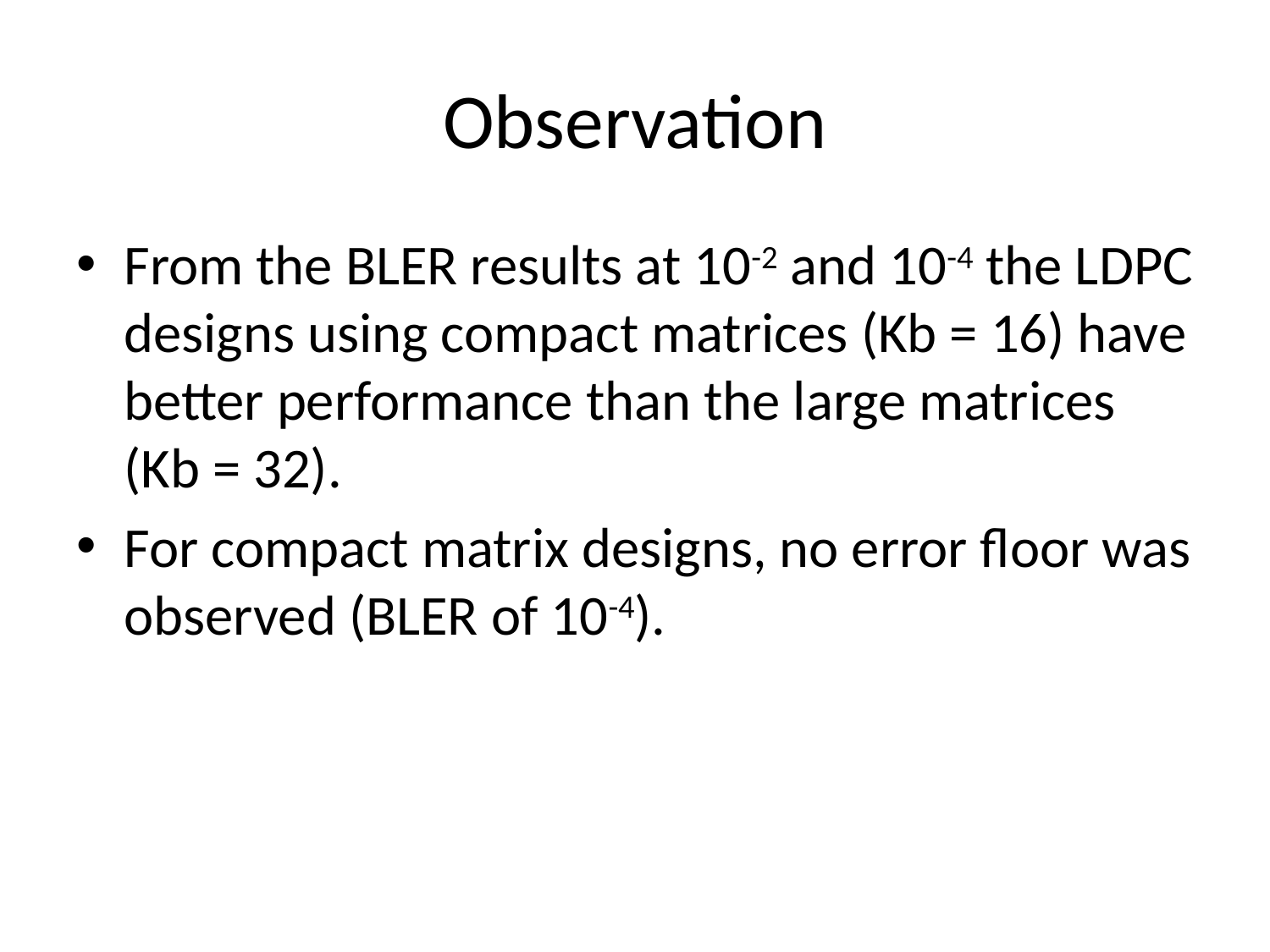

# Observation
From the BLER results at 10-2 and 10-4 the LDPC designs using compact matrices (Kb = 16) have better performance than the large matrices (Kb = 32).
For compact matrix designs, no error floor was observed (BLER of 10-4).